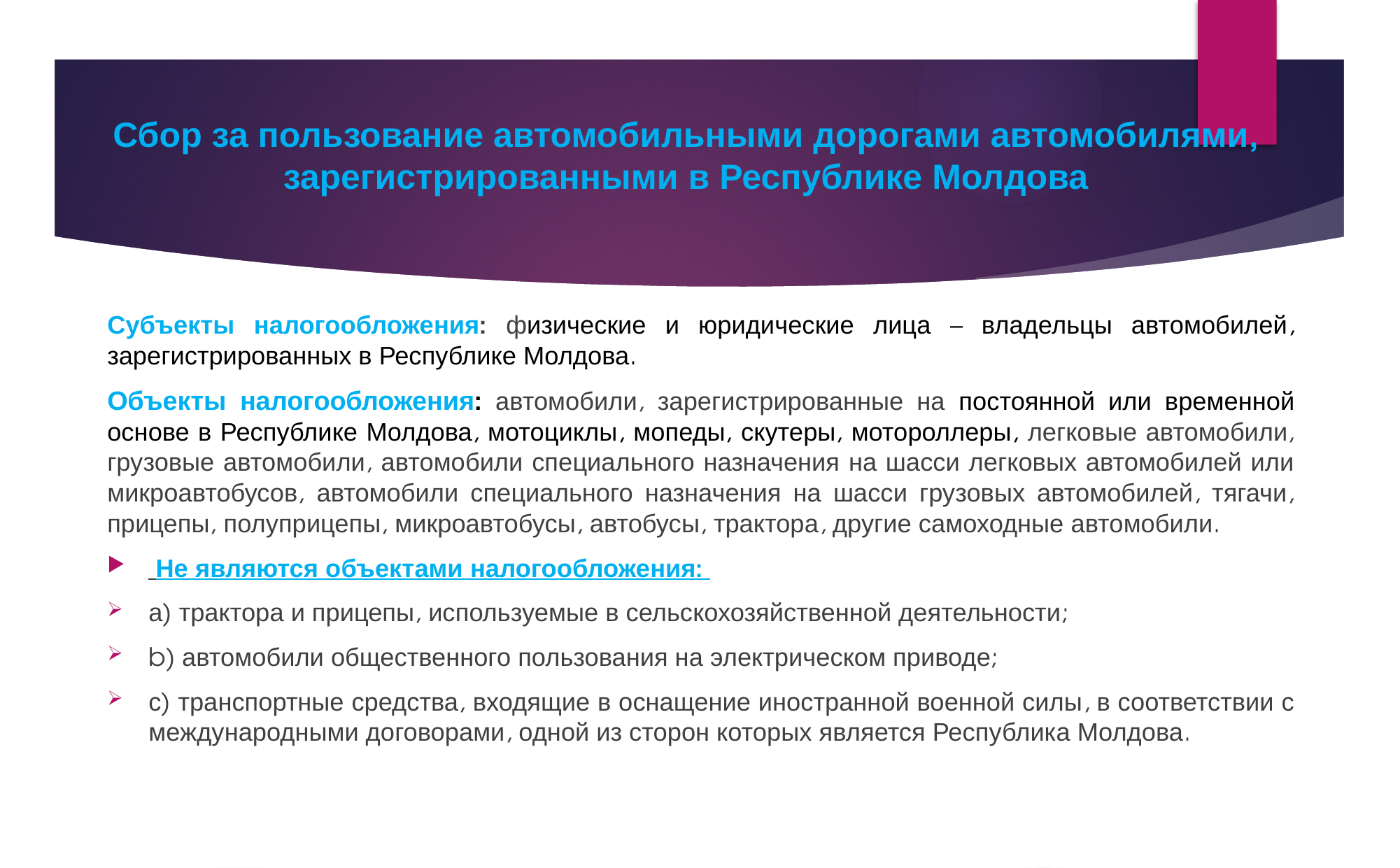

# Сбор за пользование автомобильными дорогами автомобилями, зарегистрированными в Республике Молдова

Субъекты налогообложения: физические и юридические лица – владельцы автомобилей, зарегистрированных в Республике Молдова.
Объекты налогообложения: автомобили, зарегистрированные на постоянной или временной основе в Республике Молдова, мотоциклы, мопеды, скутеры, мотороллеры, легковые автомобили, грузовые автомобили, автомобили специального назначения на шасси легковых автомобилей или микроавтобусов, автомобили специального назначения на шасси грузовых автомобилей, тягачи, прицепы, полуприцепы, микроавтобусы, автобусы, трактора, другие самоходные автомобили.
 Не являются объектами налогообложения:
а) трактора и прицепы, используемые в сельскохозяйственной деятельности;
b) автомобили общественного пользования на электрическом приводе;
с) транспортные средства, входящие в оснащение иностранной военной силы, в соответствии с международными договорами, одной из сторон которых является Республика Молдова.